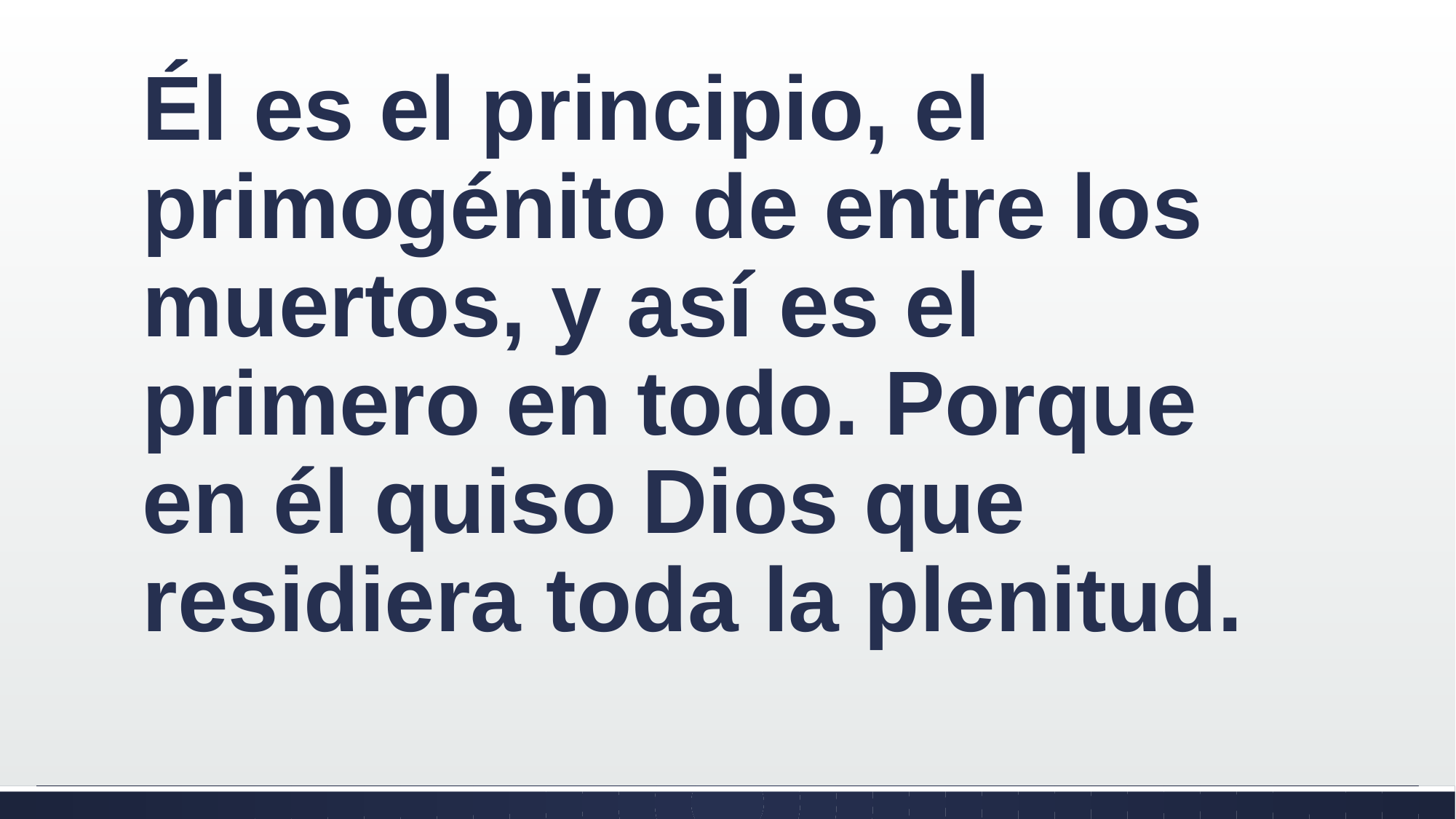

Él es el principio, el primogénito de entre los muertos, y así es el primero en todo. Porque en él quiso Dios que residiera toda la plenitud.
#